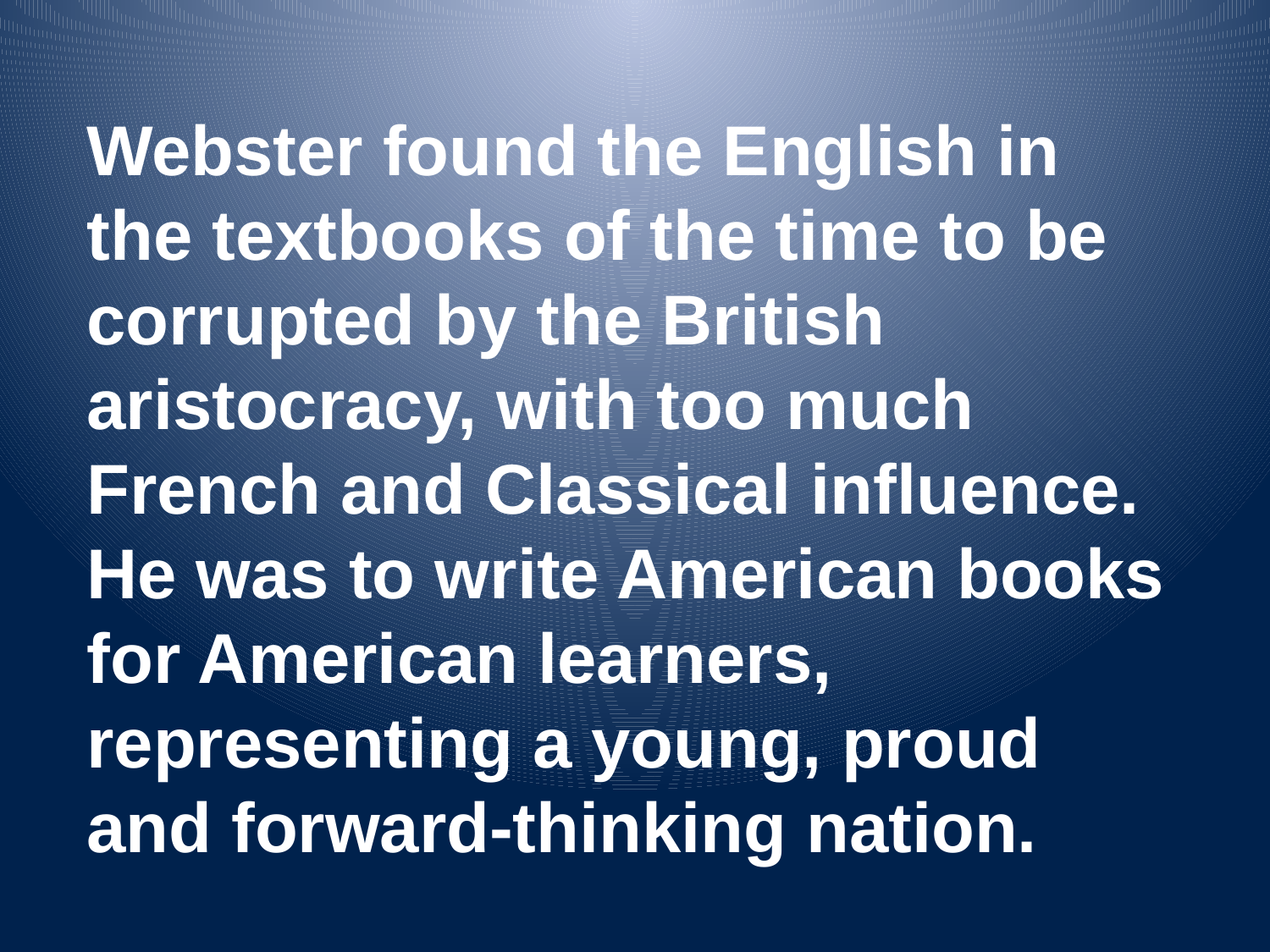

Webster found the English in the textbooks of the time to be corrupted by the British aristocracy, with too much French and Classical influence. He was to write American books for American learners, representing a young, proud and forward-thinking nation.